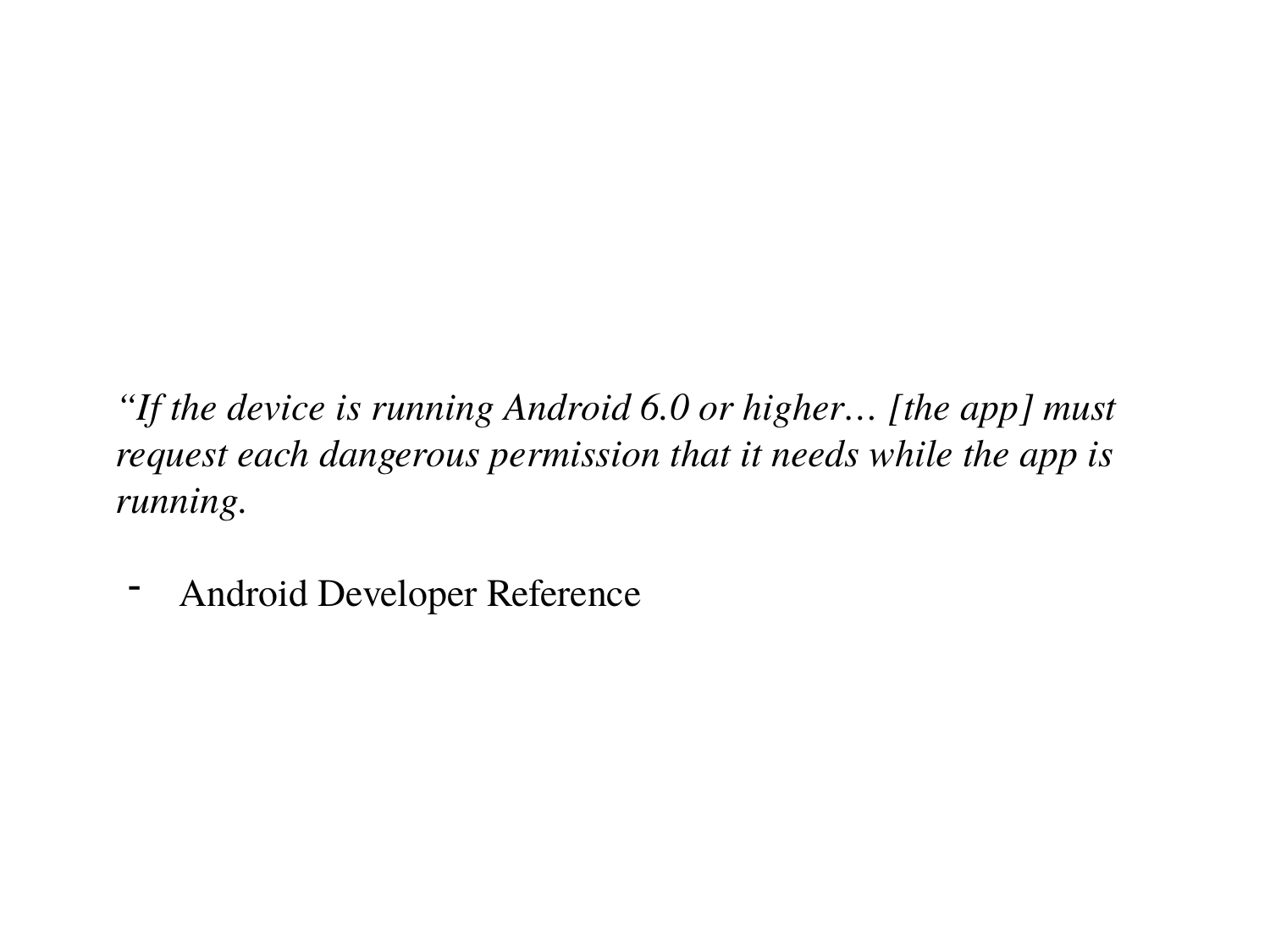

“If the device is running Android 6.0 or higher… [the app] must request each dangerous permission that it needs while the app is running.

Android Developer Reference